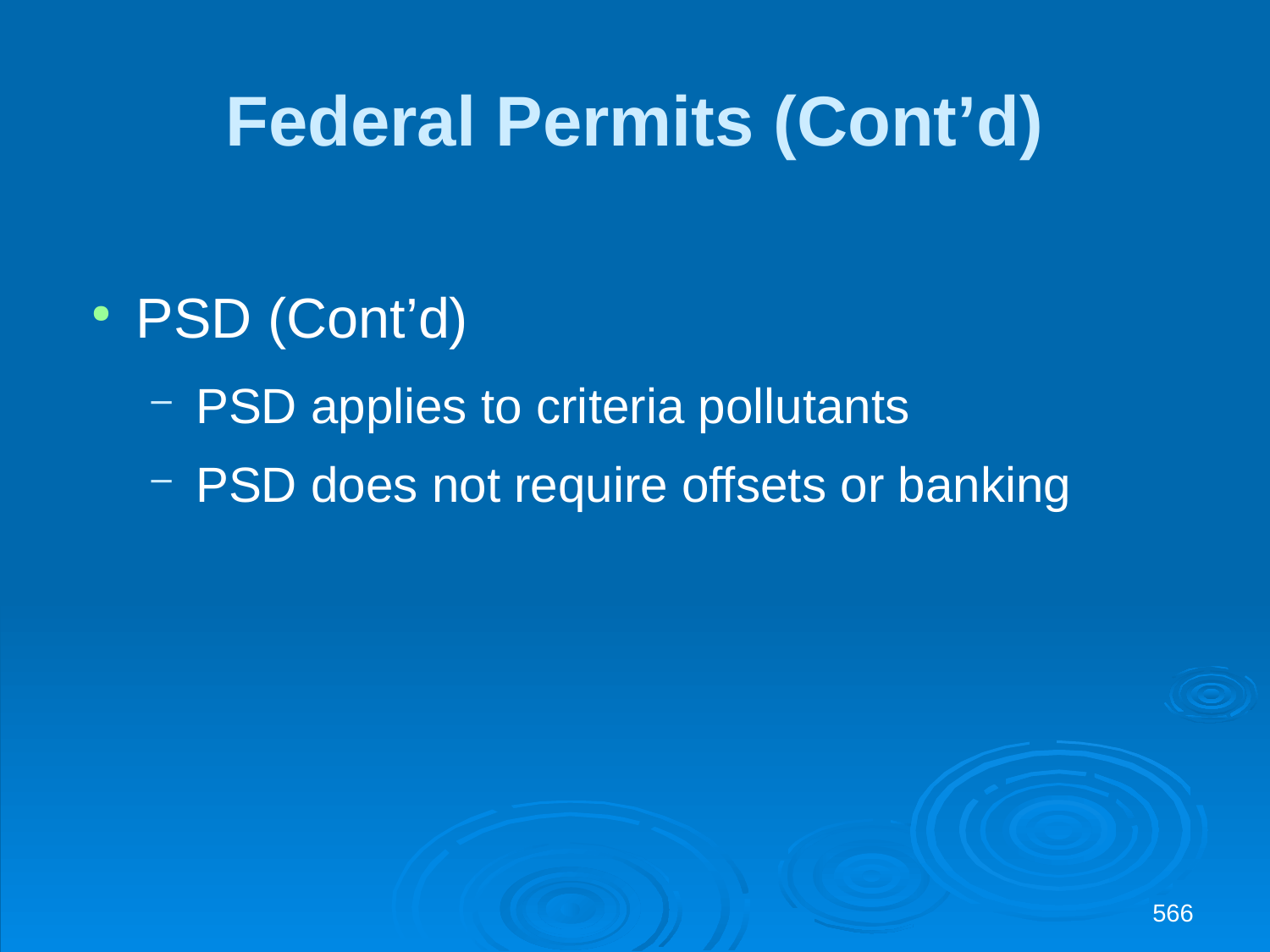

Federal Permits (Cont’d)
PSD (Cont’d)
PSD applies to criteria pollutants
PSD does not require offsets or banking
566